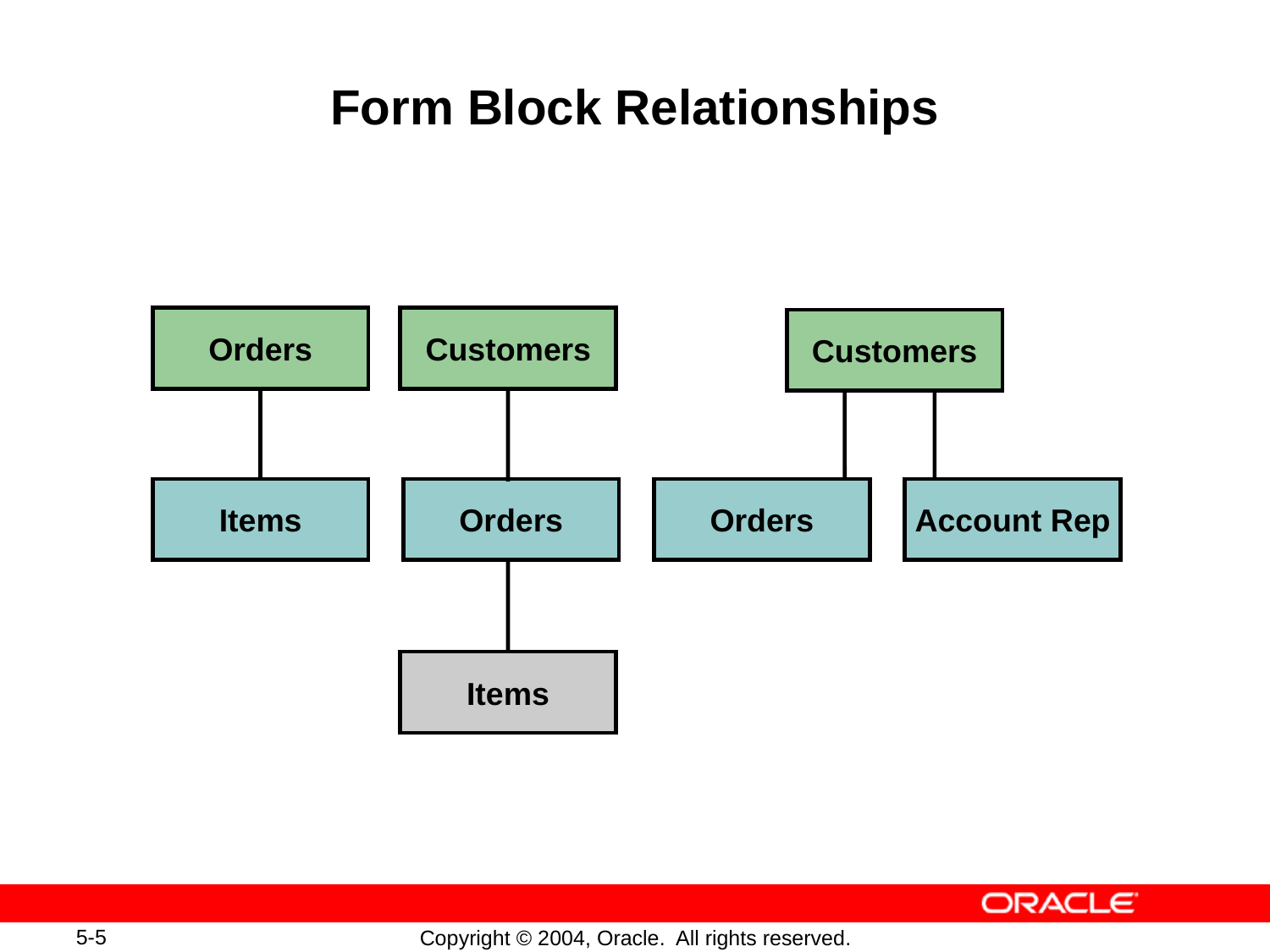

# Form Block Relationships
Orders
Customers
Customers

Items
Orders
Orders
Account Rep

Items